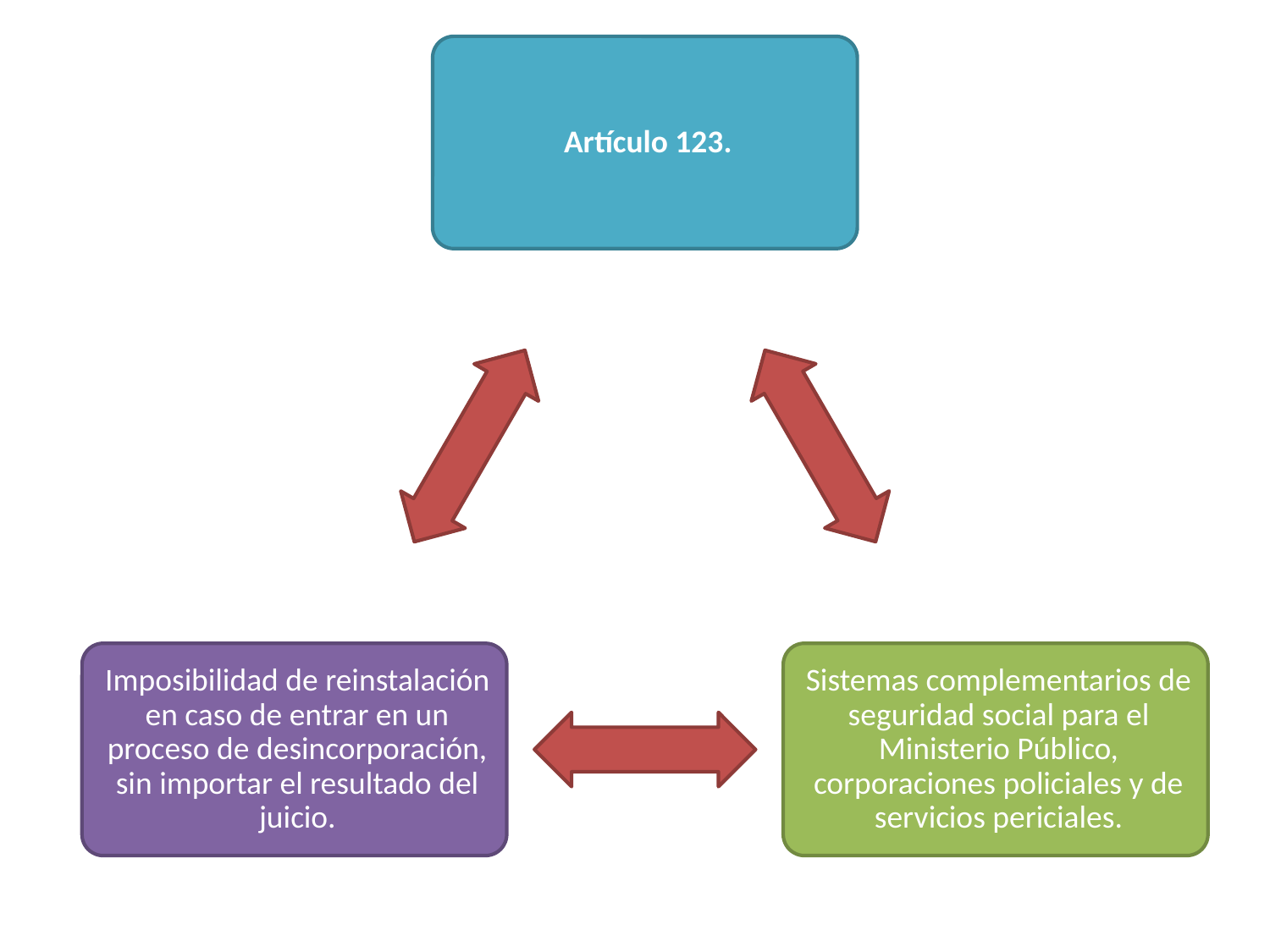

Artículo 123.

Sistemas complementarios de seguridad social para el Ministerio Público, corporaciones policiales y de servicios periciales.

Imposibilidad de reinstalación en caso de entrar en un proceso de desincorporación, sin importar el resultado del juicio.